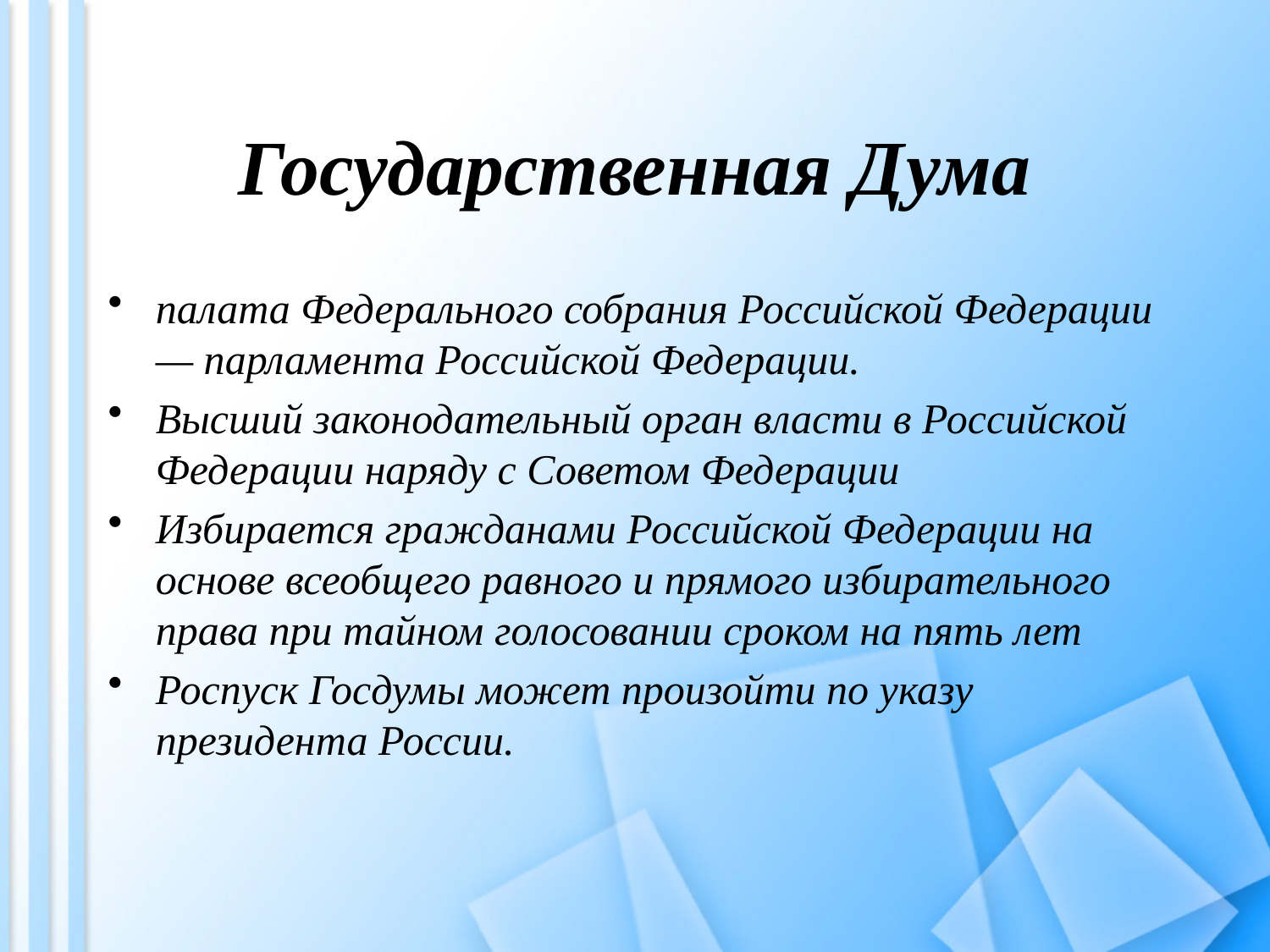

# Государственная Дума
палата Федерального собрания Российской Федерации — парламента Российской Федерации.
Высший законодательный орган власти в Российской Федерации наряду с Советом Федерации
Избирается гражданами Российской Федерации на основе всеобщего равного и прямого избирательного права при тайном голосовании сроком на пять лет
Роспуск Госдумы может произойти по указу президента России.